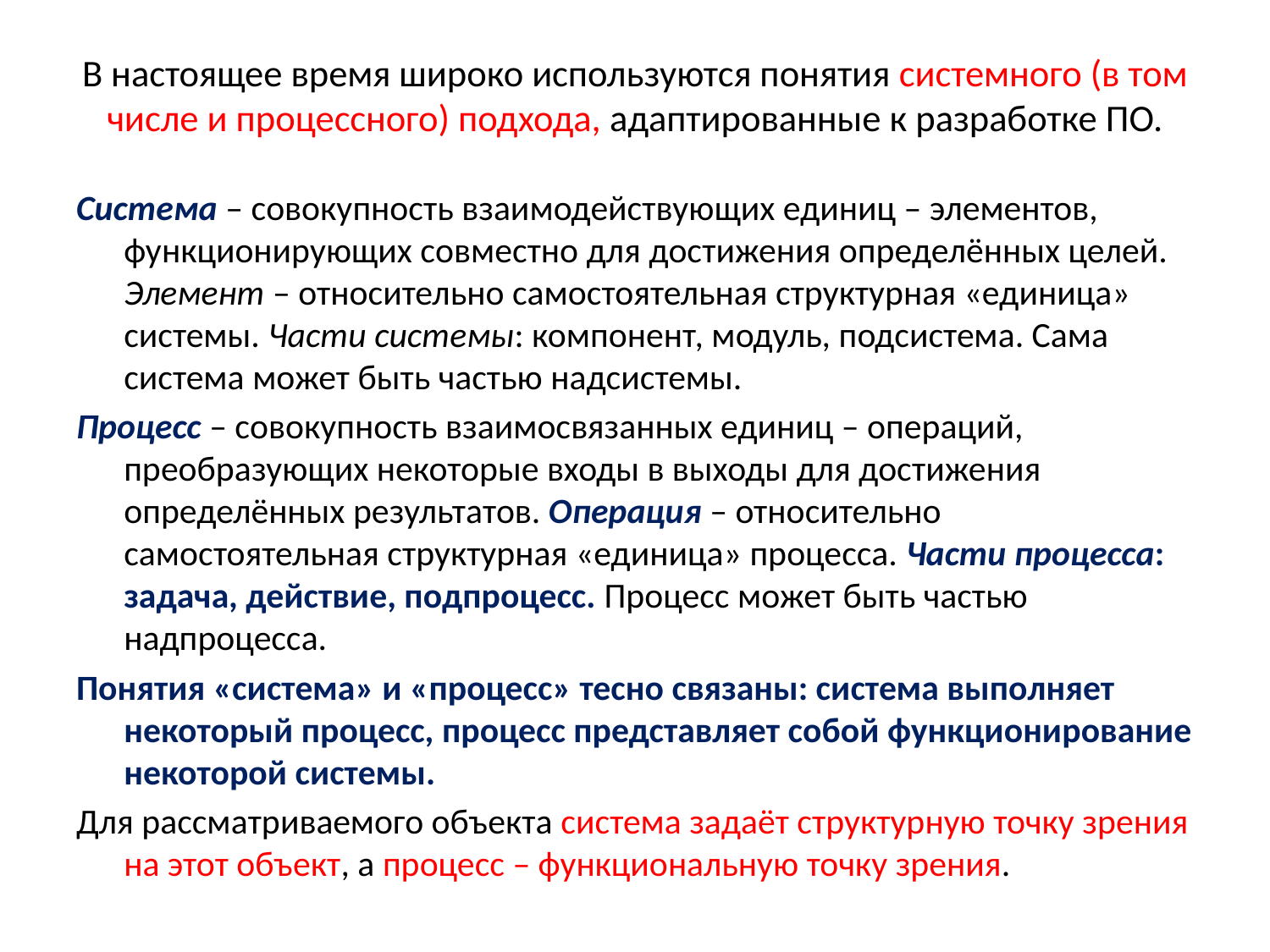

# В настоящее время широко используются понятия системного (в том числе и процессного) подхода, адаптированные к разработке ПО.
Система – совокупность взаимодействующих единиц – элементов, функционирующих совместно для достижения определённых целей. Элемент – относительно самостоятельная структурная «единица» системы. Части системы: компонент, модуль, подсистема. Сама система может быть частью надсистемы.
Процесс – совокупность взаимосвязанных единиц – операций, преобразующих некоторые входы в выходы для достижения определённых результатов. Операция – относительно самостоятельная структурная «единица» процесса. Части процесса: задача, действие, подпроцесс. Процесс может быть частью надпроцесса.
Понятия «система» и «процесс» тесно связаны: система выполняет некоторый процесс, процесс представляет собой функционирование некоторой системы.
Для рассматриваемого объекта система задаёт структурную точку зрения на этот объект, а процесс – функциональную точку зрения.